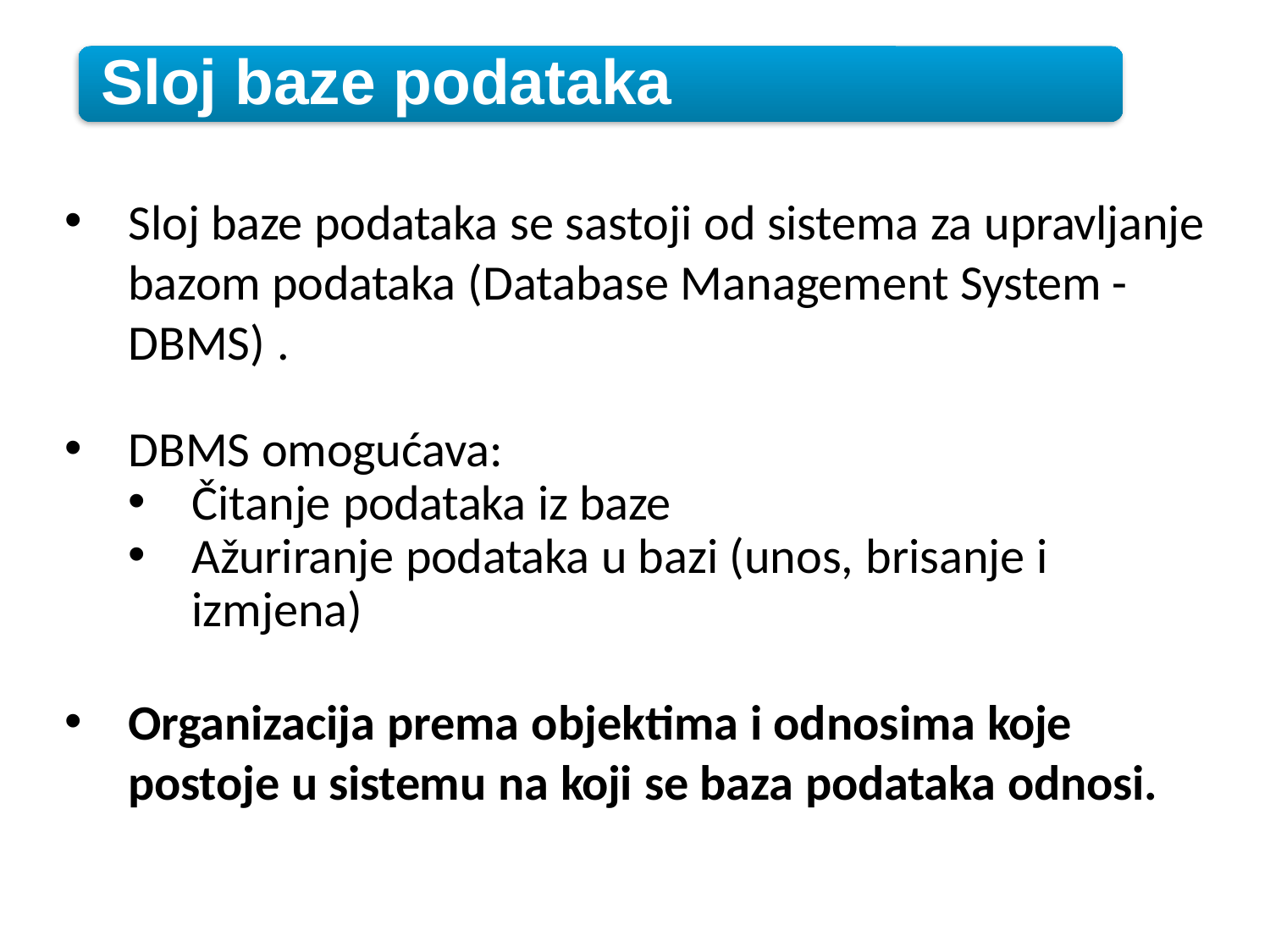

Sloj baze podataka
Sloj baze podataka se sastoji od sistema za upravljanje bazom podataka (Database Management System - DBMS) .

DBMS omogućava:
Čitanje podataka iz baze
Ažuriranje podataka u bazi (unos, brisanje i izmjena)

Organizacija prema objektima i odnosima koje postoje u sistemu na koji se baza podataka odnosi.